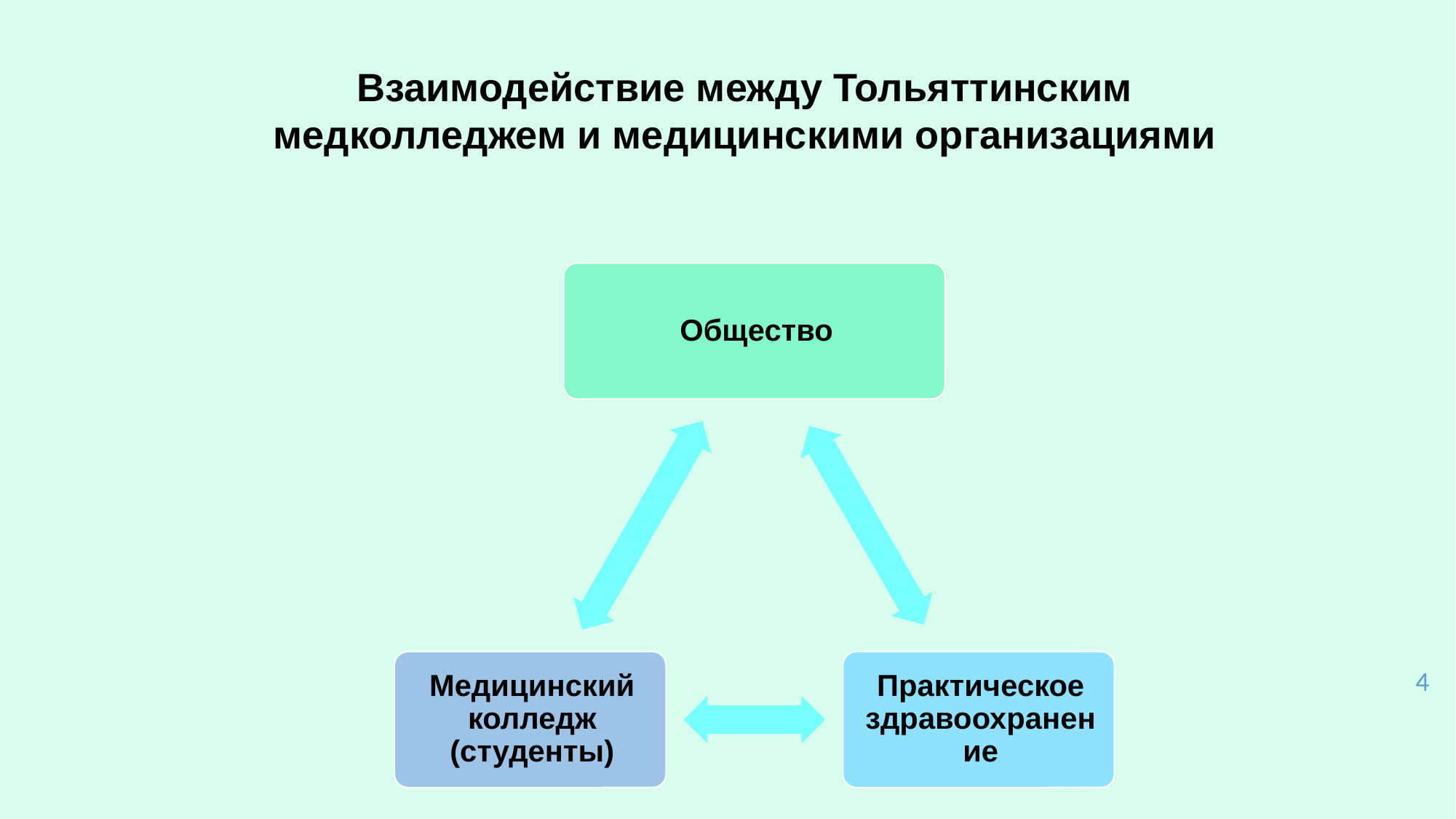

Взаимодействие между Тольяттинским медколледжем и медицинскими организациями
Общество

Практическое здравоохранение

Медицинский колледж (студенты)

4